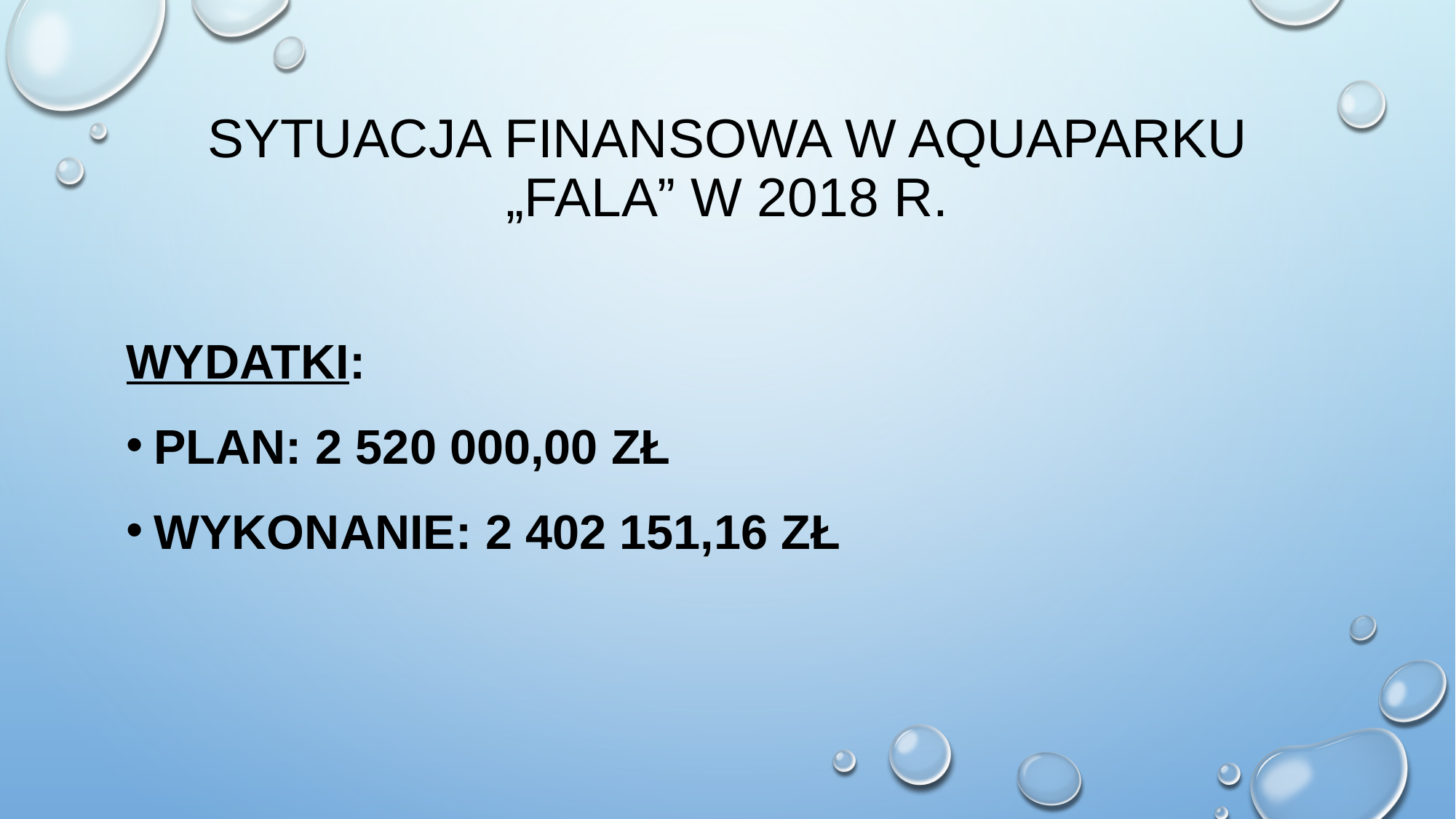

# Sytuacja finansowa w aquaparku „fala” w 2018 r.
wydATKI:
PLAN: 2 520 000,00 ZŁ
WYKONANIE: 2 402 151,16 ZŁ